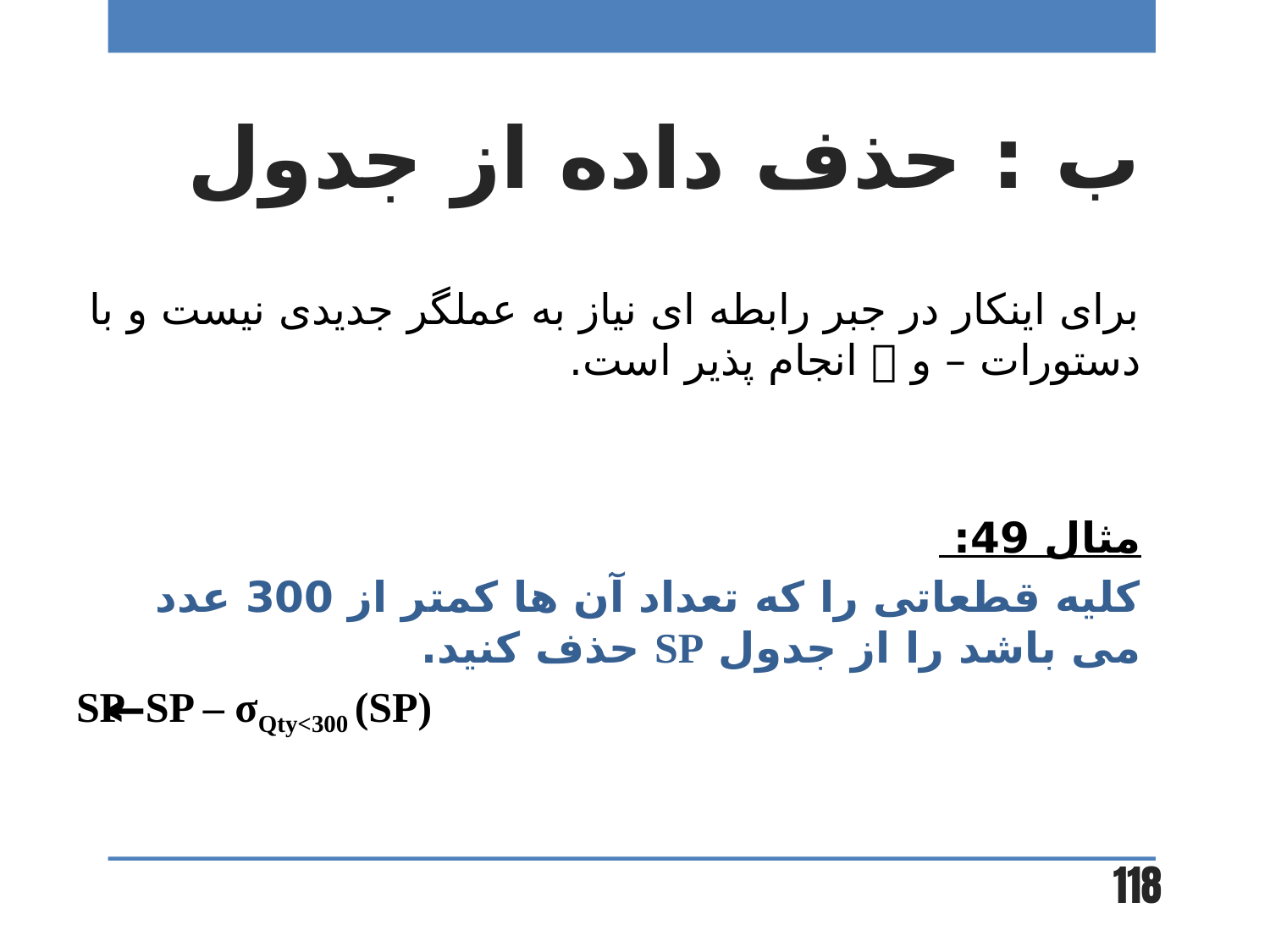

# ب : حذف داده از جدول
برای اینکار در جبر رابطه ای نیاز به عملگر جدیدی نیست و با دستورات – و ← انجام پذیر است.

مثال 49:
کلیه قطعاتی را که تعداد آن ها کمتر از 300 عدد می باشد را از جدول SP حذف کنید.
SP ⃪ SP – σQty<300 (SP)

118